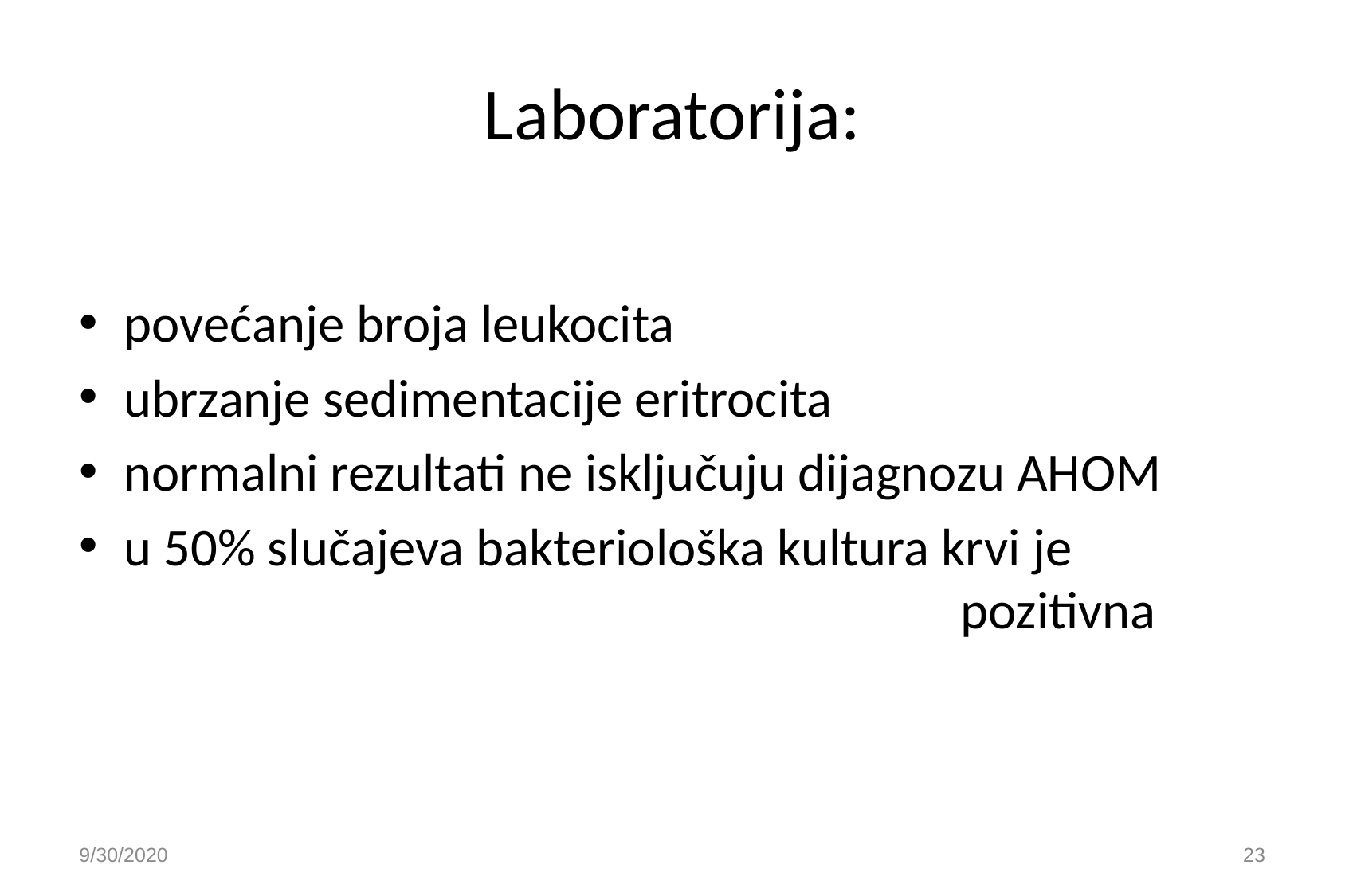

# Laboratorija:

povećanje broja leukocita
ubrzanje sedimentacije eritrocita
normalni rezultati ne isključuju dijagnozu AHOM
u 50% slučajeva bakteriološka kultura krvi je 								pozitivna
9/30/2020
23